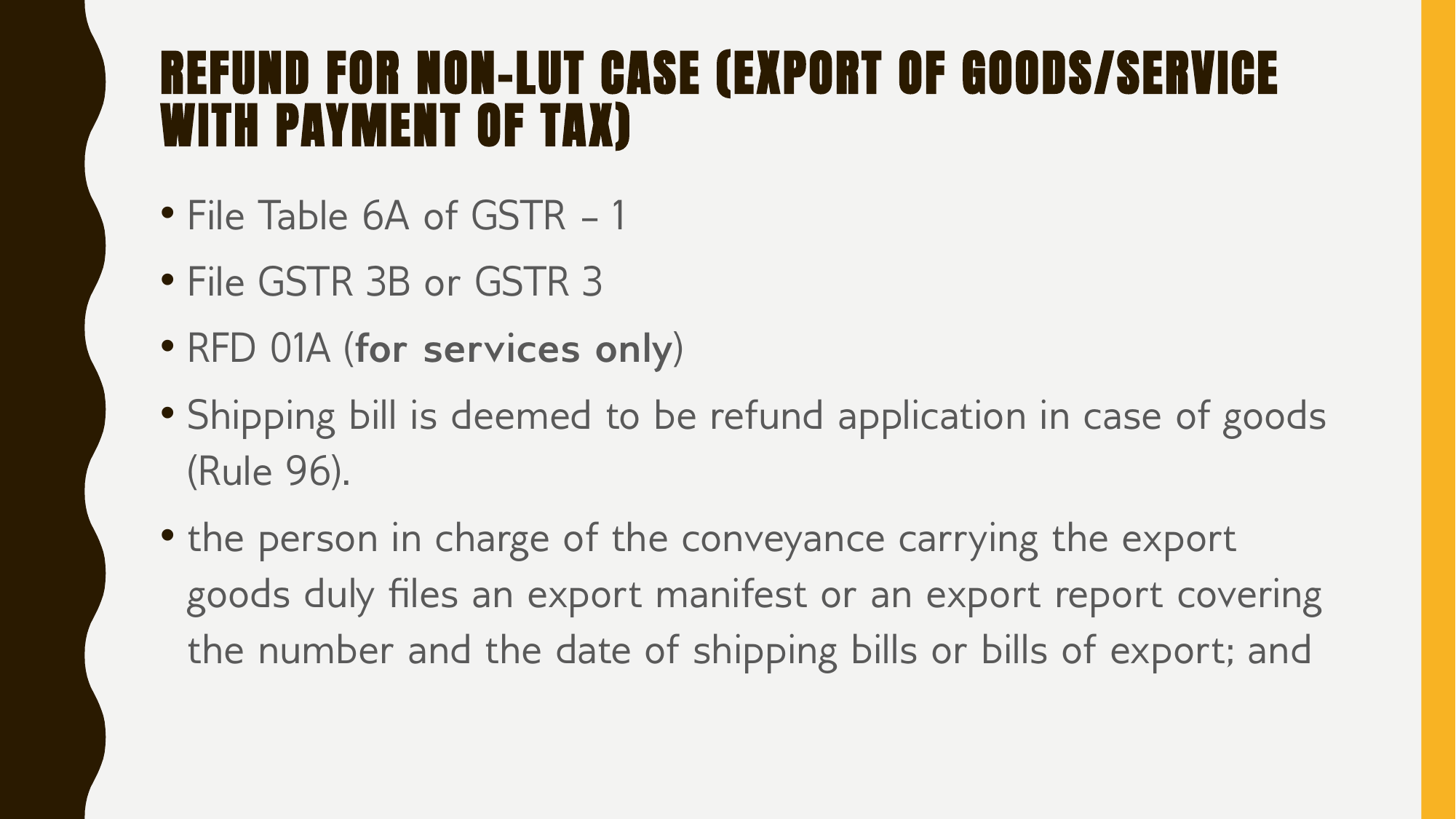

# Refund for Non-LUT case (export of goods/service with payment of tax)
File Table 6A of GSTR – 1
File GSTR 3B or GSTR 3
RFD 01A (for services only)
Shipping bill is deemed to be refund application in case of goods (Rule 96).
the person in charge of the conveyance carrying the export goods duly files an export manifest or an export report covering the number and the date of shipping bills or bills of export; and